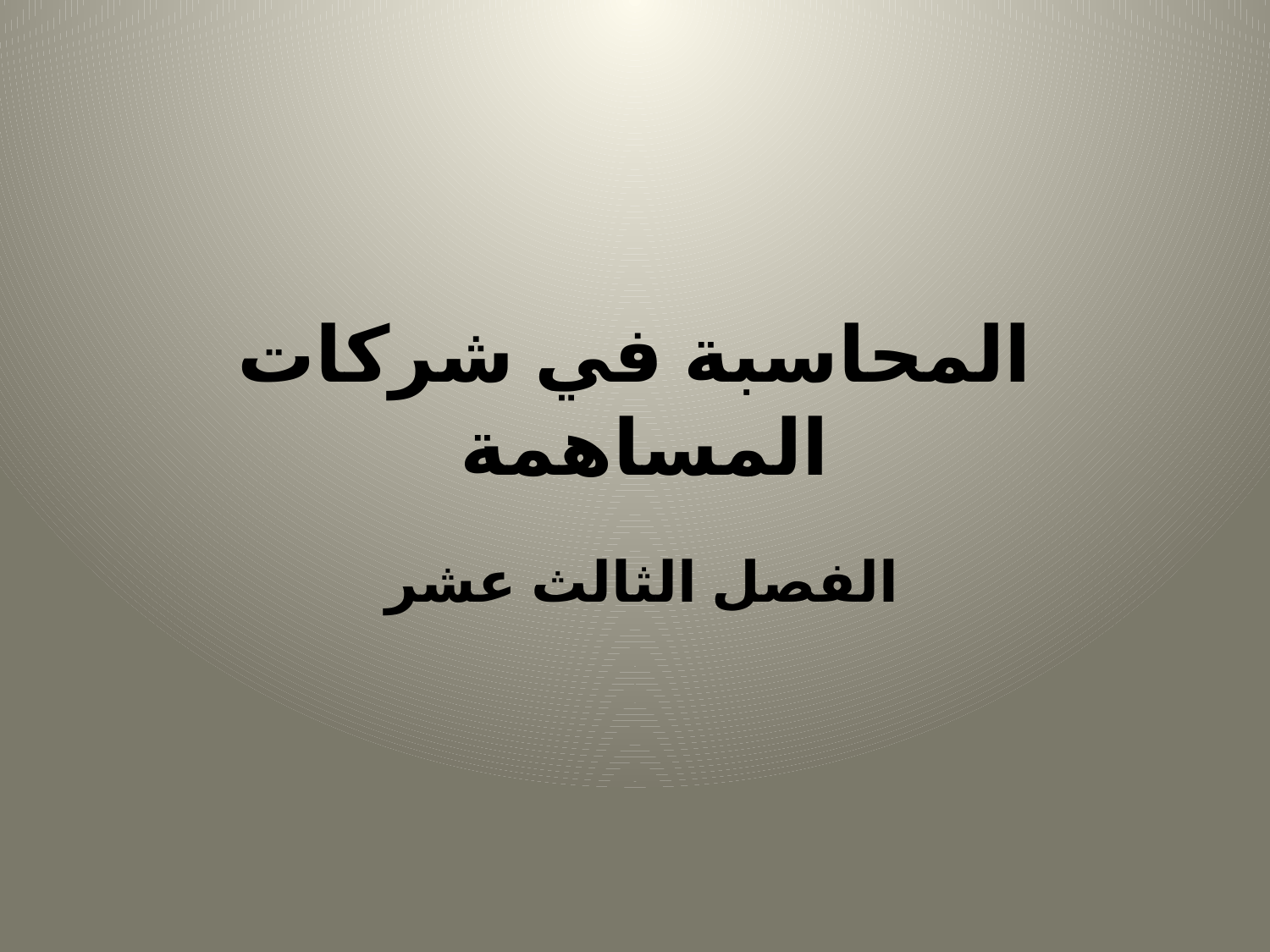

# المحاسبة في شركات المساهمة
الفصل الثالث عشر